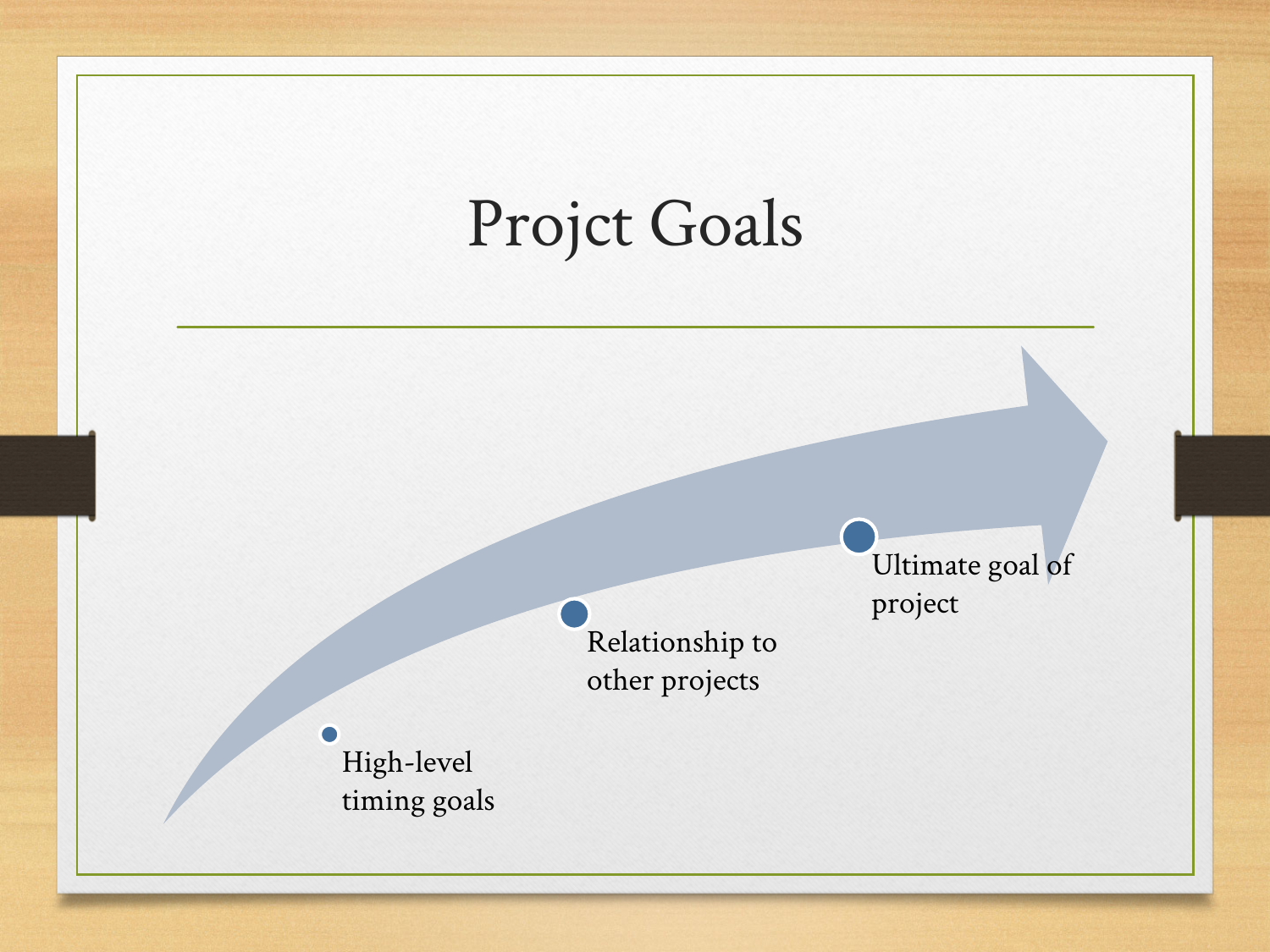

# Projct Goals
High-level timing goals
Relationship to other projects
Ultimate goal of project